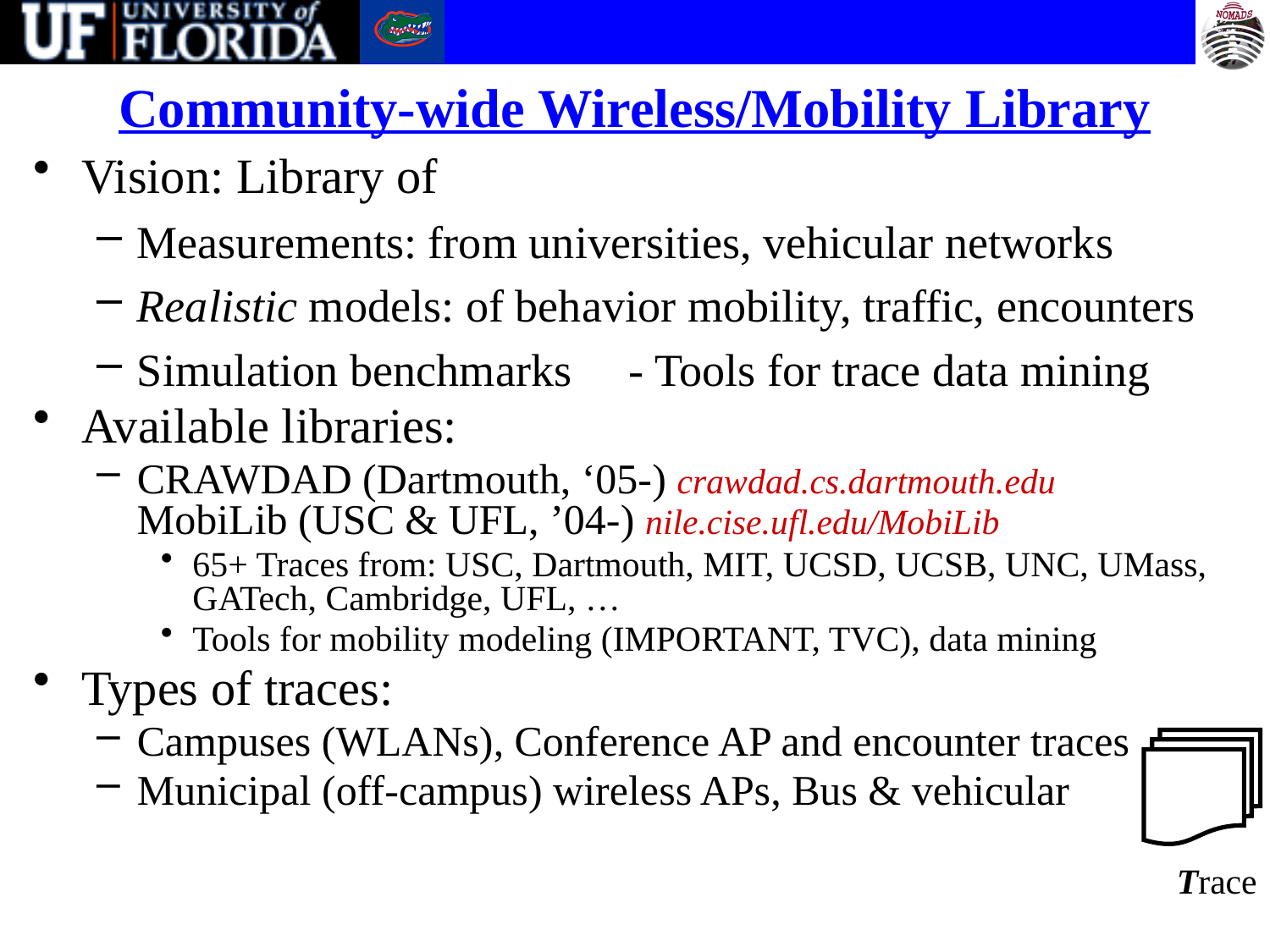

# Community-wide Wireless/Mobility Library
Vision: Library of
Measurements: from universities, vehicular networks
Realistic models: of behavior mobility, traffic, encounters
Simulation benchmarks     - Tools for trace data mining
Available libraries:
CRAWDAD (Dartmouth, ‘05-) crawdad.cs.dartmouth.edu   MobiLib (USC & UFL, ’04-) nile.cise.ufl.edu/MobiLib
65+ Traces from: USC, Dartmouth, MIT, UCSD, UCSB, UNC, UMass, GATech, Cambridge, UFL, …
Tools for mobility modeling (IMPORTANT, TVC), data mining
Types of traces:
Campuses (WLANs), Conference AP and encounter traces
Municipal (off-campus) wireless APs, Bus & vehicular

Trace